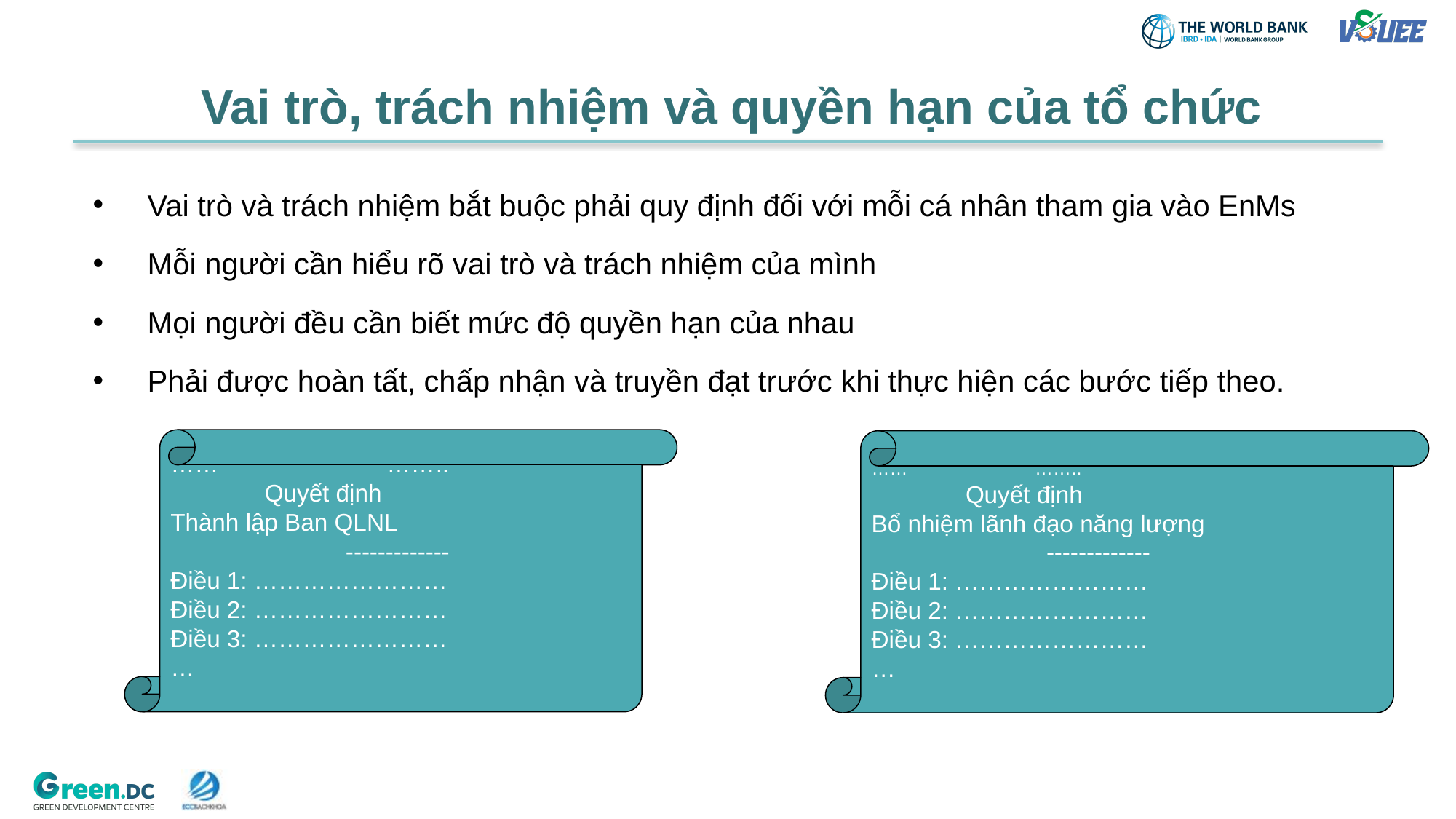

Vai trò, trách nhiệm và quyền hạn của tổ chức
Vai trò và trách nhiệm bắt buộc phải quy định đối với mỗi cá nhân tham gia vào EnMs
Mỗi người cần hiểu rõ vai trò và trách nhiệm của mình
Mọi người đều cần biết mức độ quyền hạn của nhau
Phải được hoàn tất, chấp nhận và truyền đạt trước khi thực hiện các bước tiếp theo.
……                         ……..
              Quyết định
Thành lập Ban QLNL
                          -------------
Điều 1: ……………………
Điều 2: ……………………
Điều 3: ……………………
…

……                         ……..
              Quyết định
Bổ nhiệm lãnh đạo năng lượng
                          -------------
Điều 1: ……………………
Điều 2: ……………………
Điều 3: ……………………
…